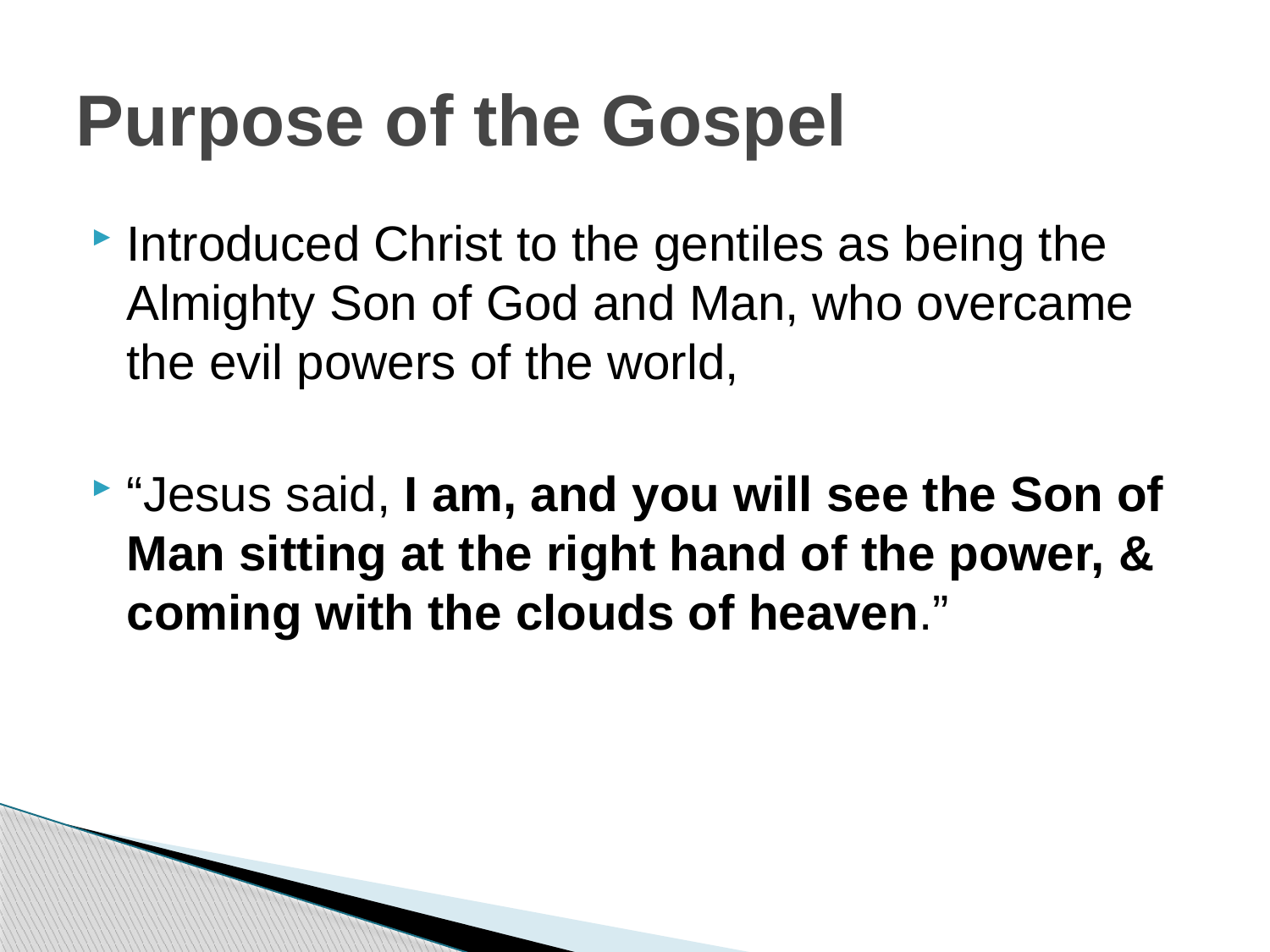

# Purpose of the Gospel
Introduced Christ to the gentiles as being the Almighty Son of God and Man, who overcame the evil powers of the world,

“Jesus said, I am, and you will see the Son of Man sitting at the right hand of the power, & coming with the clouds of heaven.”